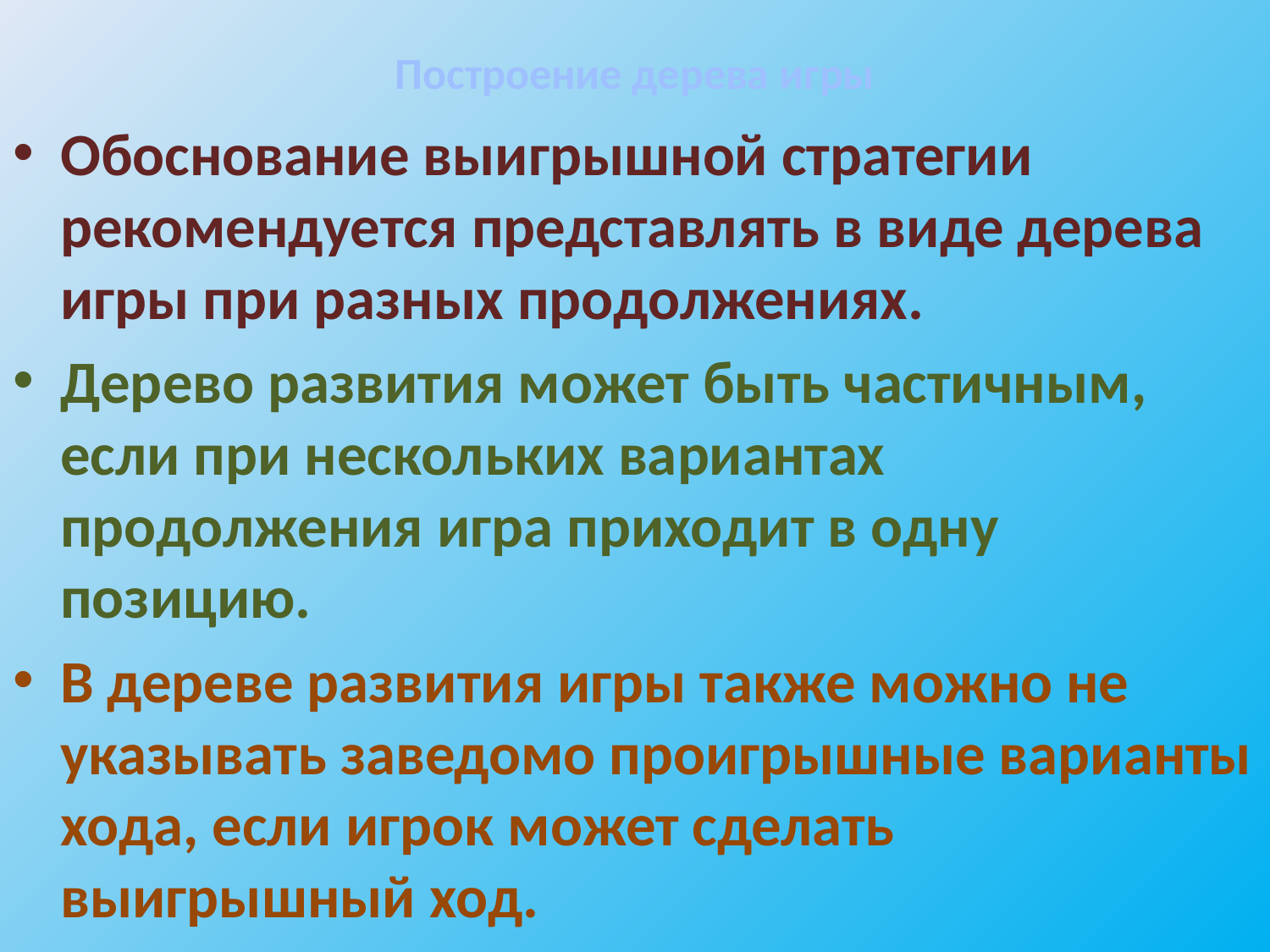

# Построение дерева игры
Обоснование выигрышной стратегии рекомендуется представлять в виде дерева игры при разных продолжениях.
Дерево развития может быть частичным, если при нескольких вариантах продолжения игра приходит в одну позицию.
В дереве развития игры также можно не указывать заведомо проигрышные варианты хода, если игрок может сделать выигрышный ход.